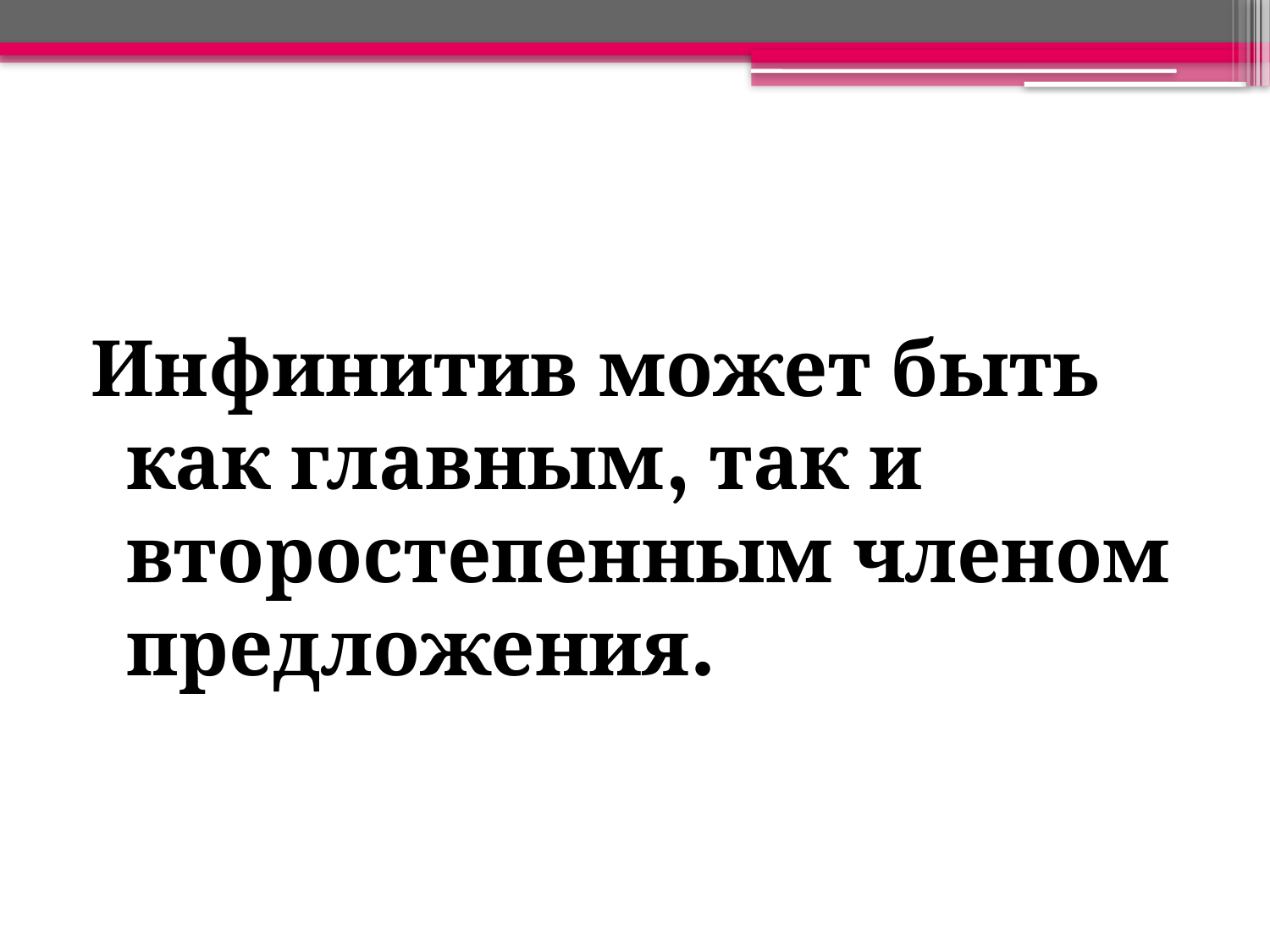

#
Инфинитив может быть как главным, так и второстепенным членом предложения.